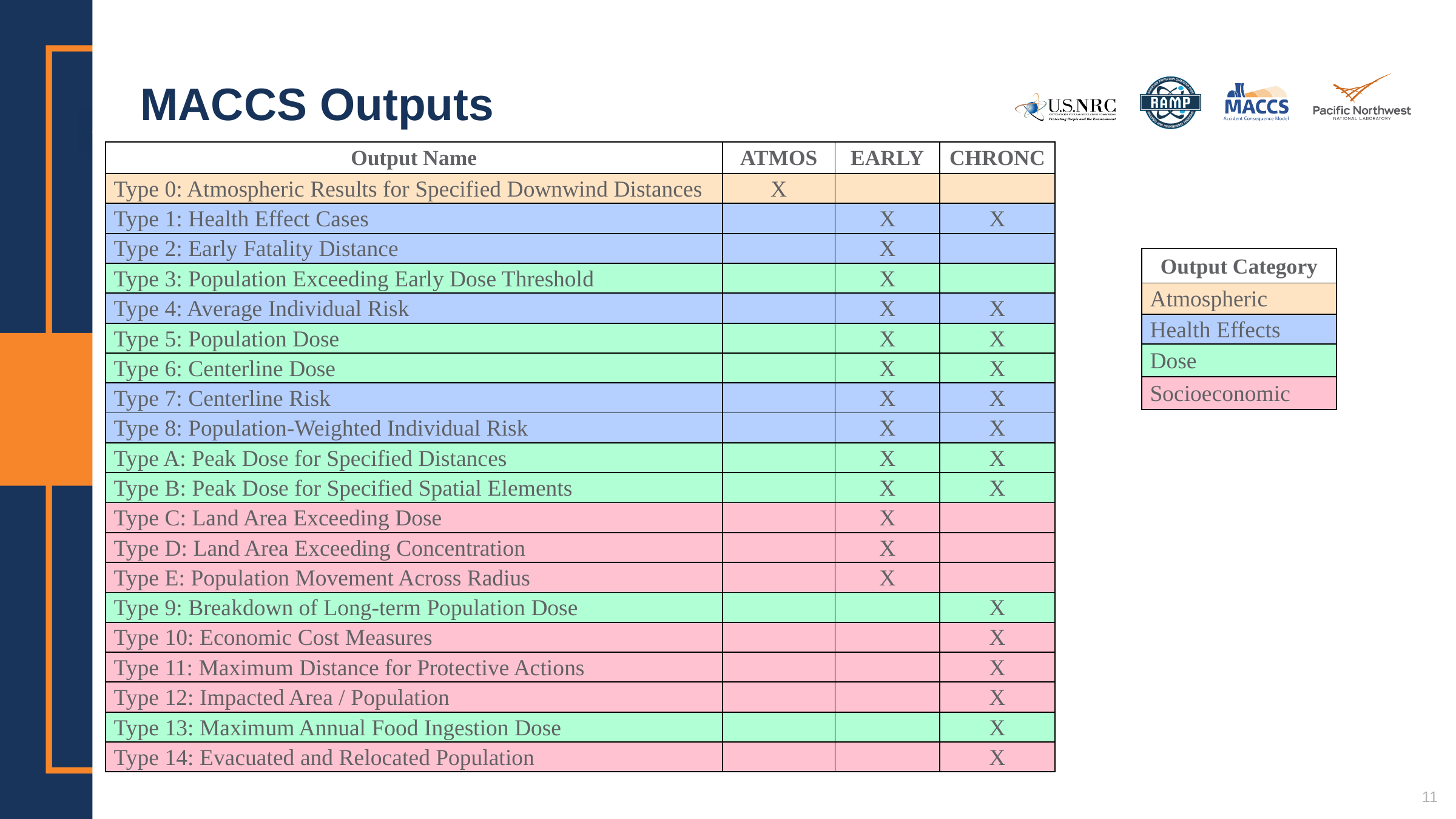

# MACCS Outputs
| Output Name | ATMOS | EARLY | CHRONC |
| --- | --- | --- | --- |
| Type 0: Atmospheric Results for Specified Downwind Distances | X |  |  |
| Type 1: Health Effect Cases |  | X | X |
| Type 2: Early Fatality Distance |  | X |  |
| Type 3: Population Exceeding Early Dose Threshold |  | X |  |
| Type 4: Average Individual Risk |  | X | X |
| Type 5: Population Dose |  | X | X |
| Type 6: Centerline Dose |  | X | X |
| Type 7: Centerline Risk |  | X | X |
| Type 8: Population-Weighted Individual Risk |  | X | X |
| Type A: Peak Dose for Specified Distances |  | X | X |
| Type B: Peak Dose for Specified Spatial Elements |  | X | X |
| Type C: Land Area Exceeding Dose |  | X |  |
| Type D: Land Area Exceeding Concentration |  | X |  |
| Type E: Population Movement Across Radius |  | X |  |
| Type 9: Breakdown of Long-term Population Dose |  |  | X |
| Type 10: Economic Cost Measures |  |  | X |
| Type 11: Maximum Distance for Protective Actions |  |  | X |
| Type 12: Impacted Area / Population |  |  | X |
| Type 13: Maximum Annual Food Ingestion Dose |  |  | X |
| Type 14: Evacuated and Relocated Population |  |  | X |
| Output Category |
| --- |
| Atmospheric |
| Health Effects |
| Dose |
| Socioeconomic |
11